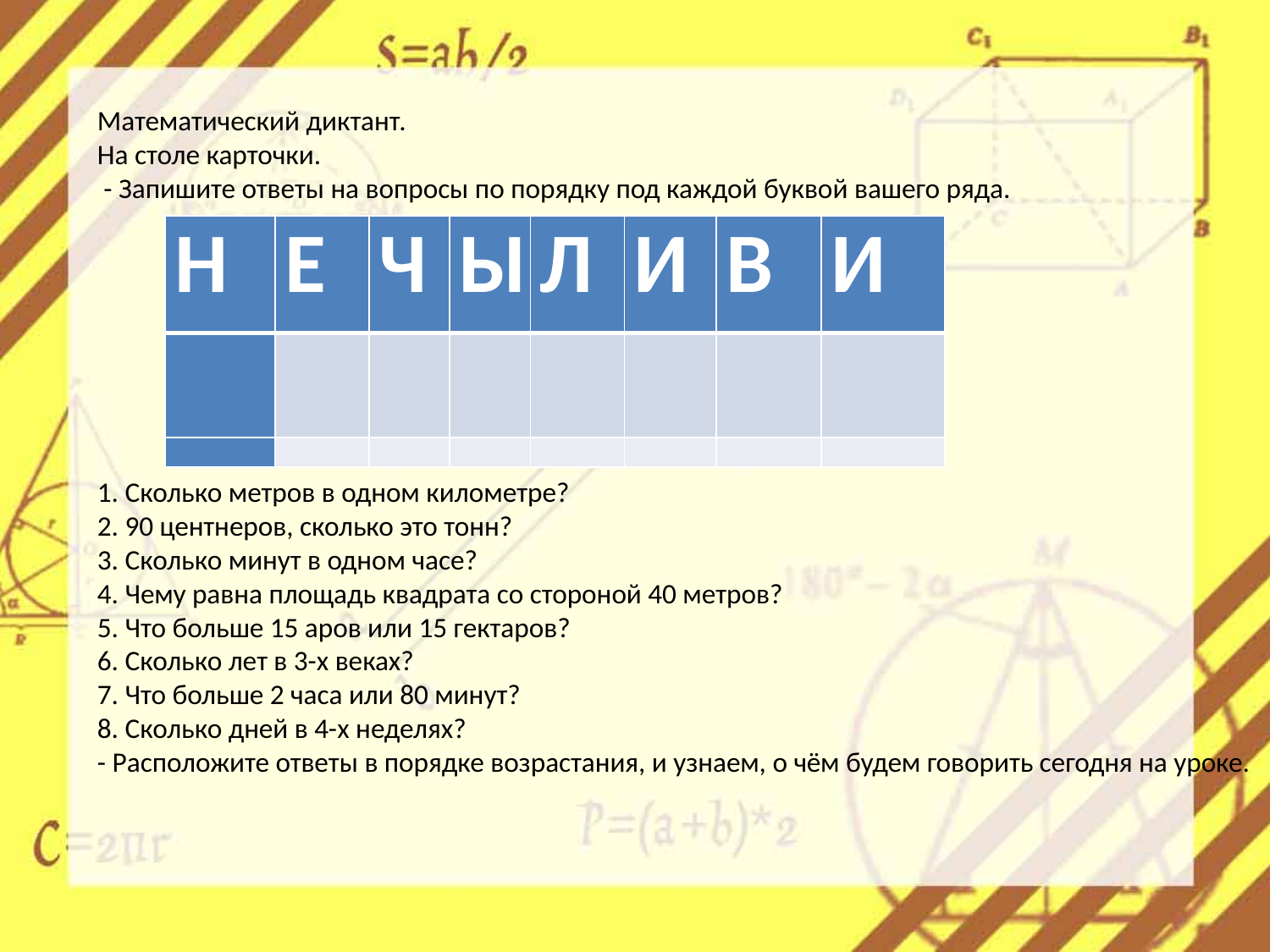

Математический диктант.
На столе карточки.
 - Запишите ответы на вопросы по порядку под каждой буквой вашего ряда.

1. Сколько метров в одном километре?
2. 90 центнеров, сколько это тонн?
3. Сколько минут в одном часе?
4. Чему равна площадь квадрата со стороной 40 метров?
5. Что больше 15 аров или 15 гектаров?
6. Сколько лет в 3-х веках?
7. Что больше 2 часа или 80 минут?
8. Сколько дней в 4-х неделях?
- Расположите ответы в порядке возрастания, и узнаем, о чём будем говорить сегодня на уроке.

| Н | Е | Ч | Ы | Л | И | В | И |
| --- | --- | --- | --- | --- | --- | --- | --- |
|  |  |  |  |  |  |  |  |
|  |  |  |  |  |  |  |  |